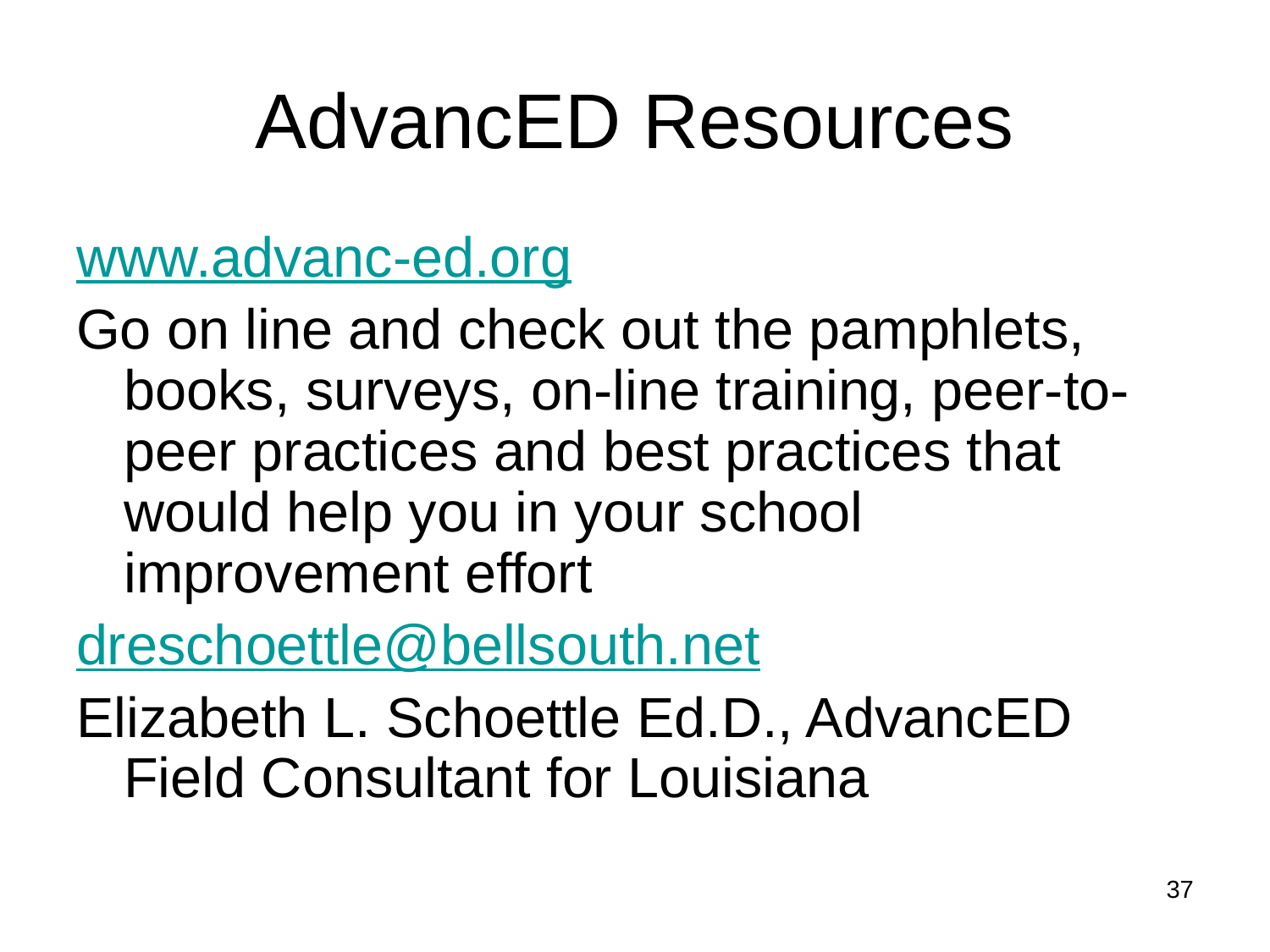

# AdvancED Resources
www.advanc-ed.org
Go on line and check out the pamphlets, books, surveys, on-line training, peer-to-peer practices and best practices that would help you in your school improvement effort
dreschoettle@bellsouth.net
Elizabeth L. Schoettle Ed.D., AdvancED Field Consultant for Louisiana

37